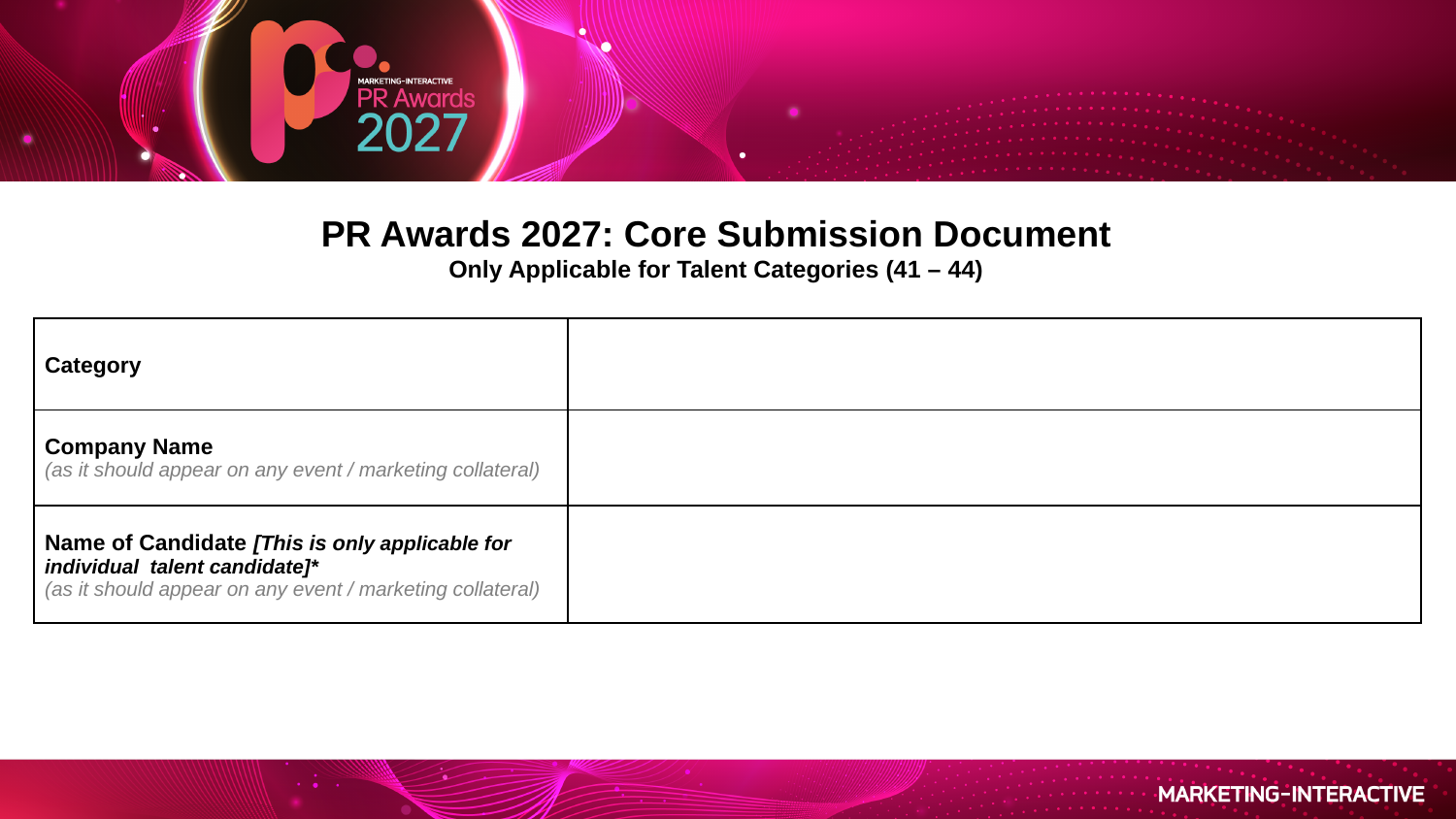

PR Awards 2027: Core Submission Document
Only Applicable for Talent Categories (41 – 44)
| Category |  |
| --- | --- |
| Company Name (as it should appear on any event / marketing collateral) |  |
| Name of Candidate [This is only applicable for individual talent candidate]\* (as it should appear on any event / marketing collateral) |  |